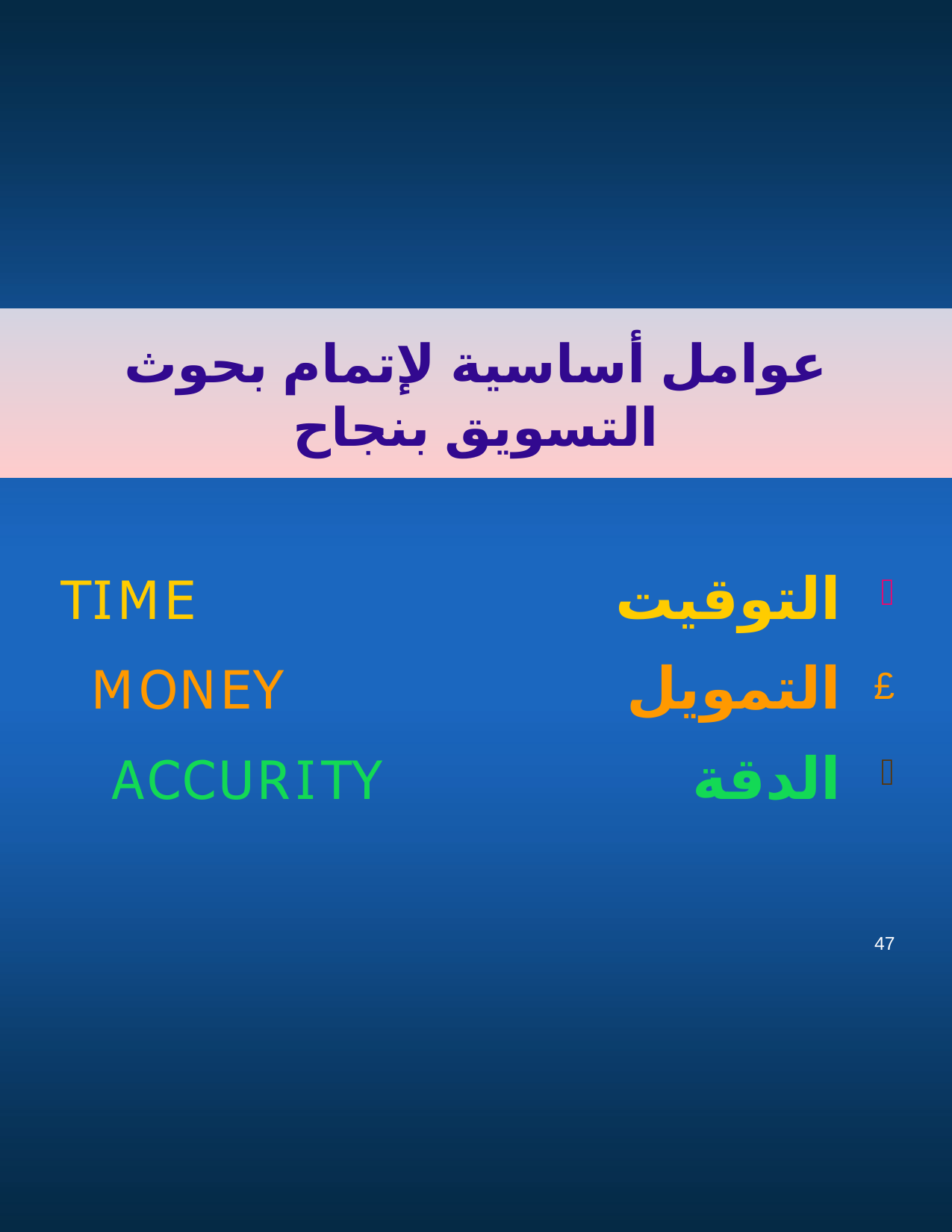

عوامل أساسية لإتمام بحوث التسويق بنجاح
 التوقيت                         TIME
 التمويل                    MONEY
 الدقة                  ACCURITY
47